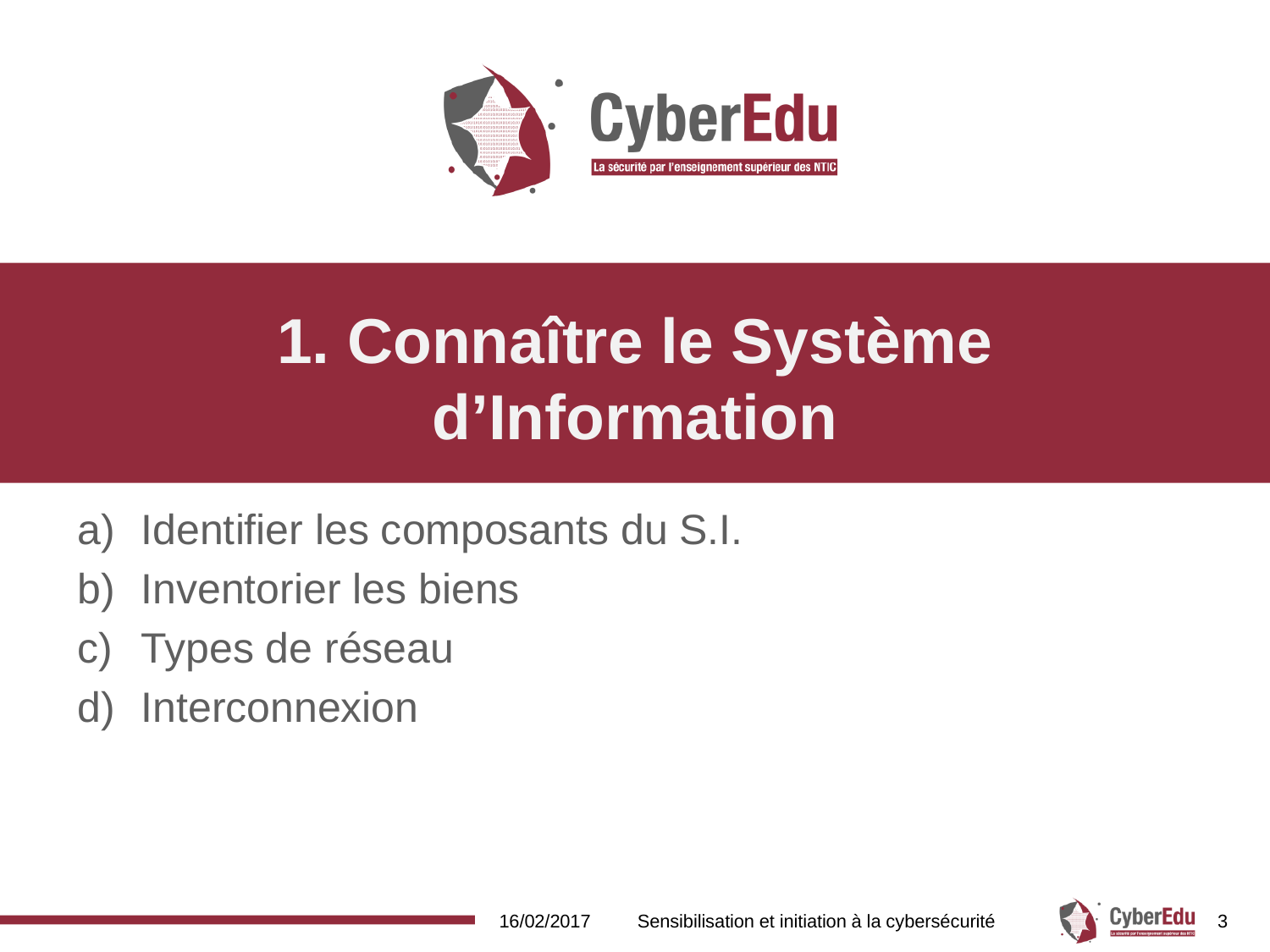

# 1. Connaître le Système d’Information
Identifier les composants du S.I.
Inventorier les biens
Types de réseau
Interconnexion
16/02/2017
Sensibilisation et initiation à la cybersécurité
3